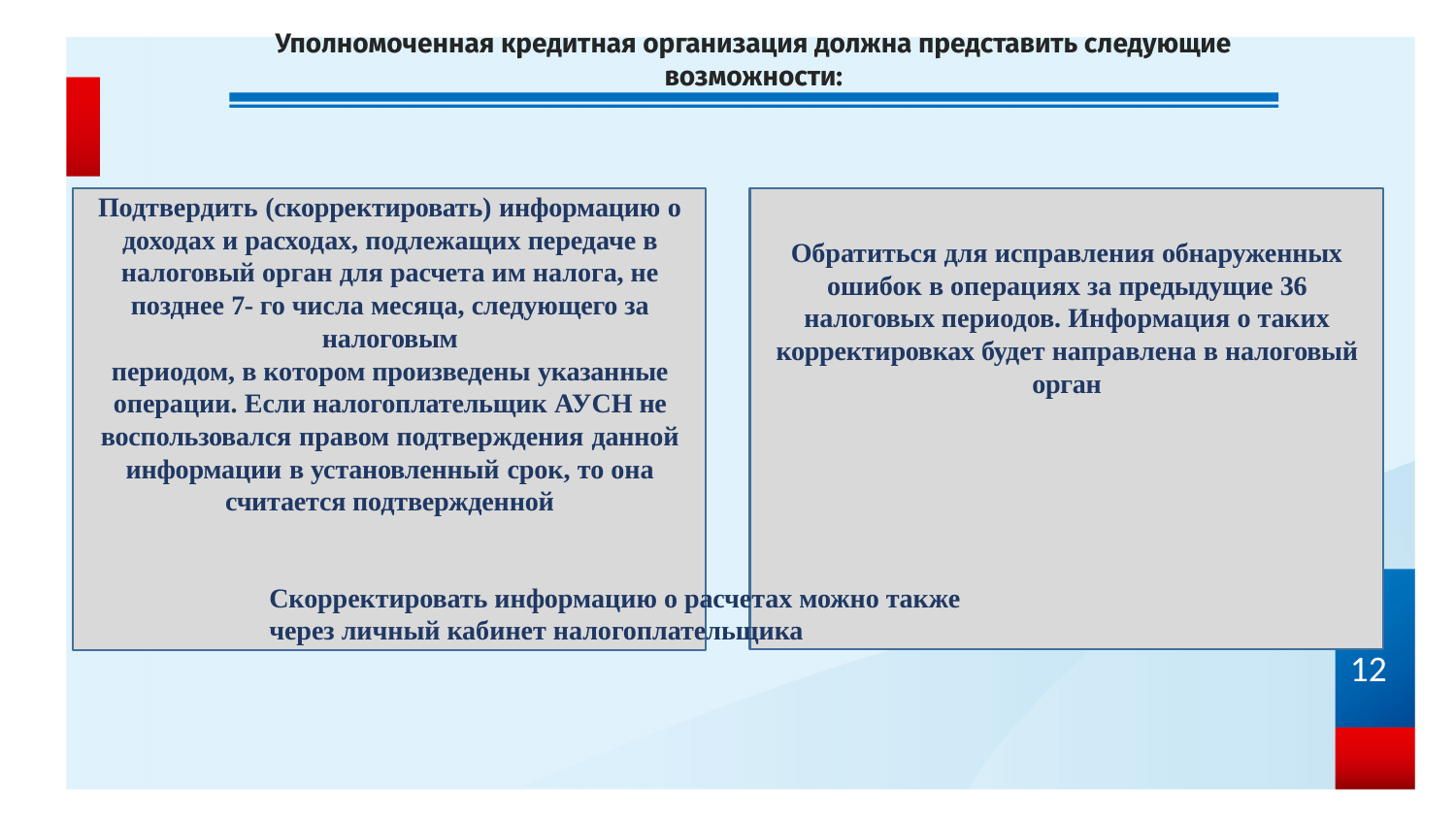

# Уполномоченная кредитная организация должна представить следующие возможности:
Подтвердить (скорректировать) информацию о доходах и расходах, подлежащих передаче в налоговый орган для расчета им налога, не позднее 7- го числа месяца, следующего за налоговым
периодом, в котором произведены указанные операции. Если налогоплательщик АУСН не воспользовался правом подтверждения данной информации в установленный срок, то она считается подтвержденной

Обратиться для исправления обнаруженных
ошибок в операциях за предыдущие 36 налоговых периодов. Информация о таких корректировках будет направлена в налоговый орган
Скорректировать информацию о расчетах можно также через личный кабинет налогоплательщика
12